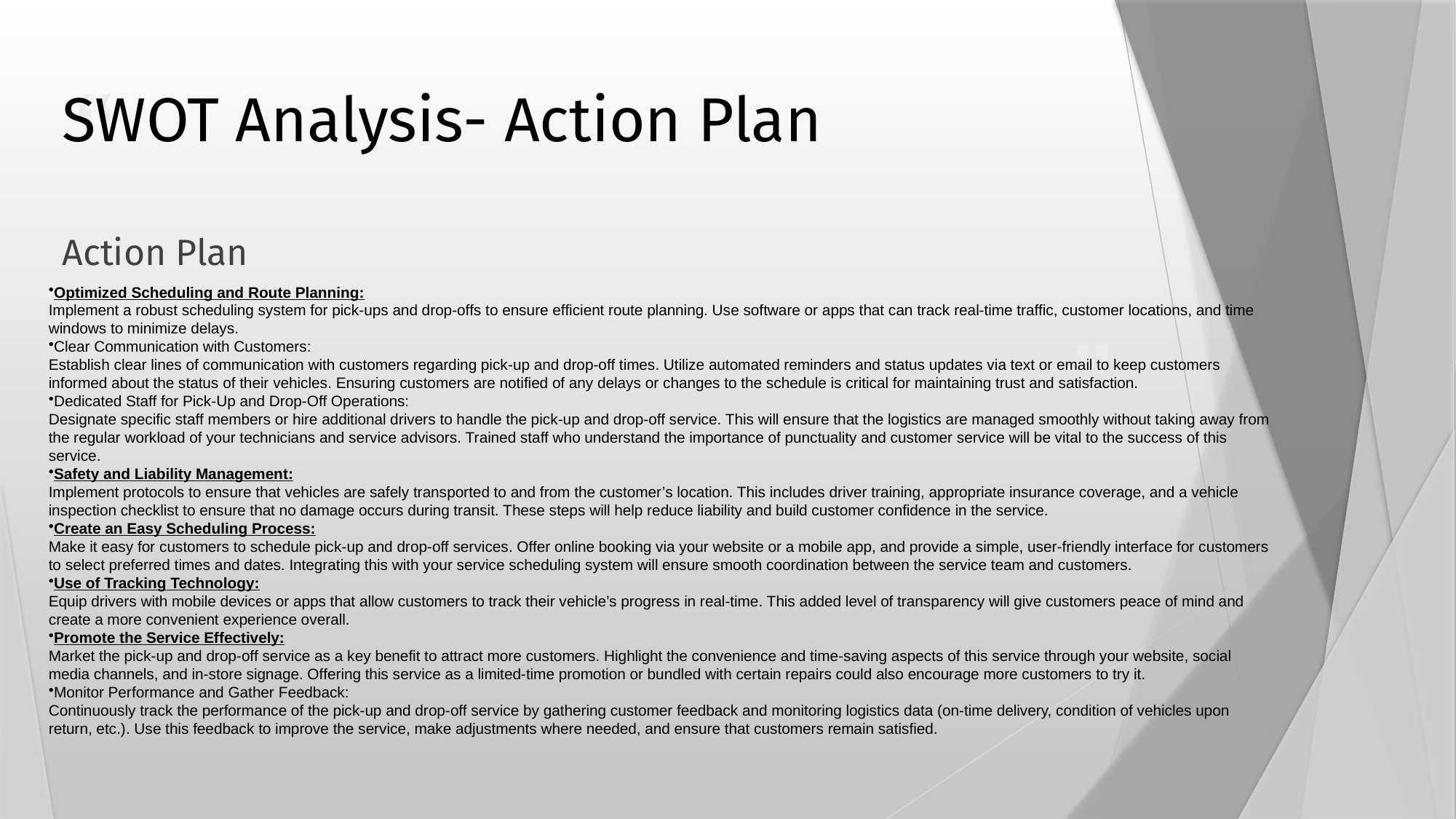

# SWOT Analysis- Action Plan
Action Plan
Optimized Scheduling and Route Planning:
Implement a robust scheduling system for pick-ups and drop-offs to ensure efficient route planning. Use software or apps that can track real-time traffic, customer locations, and time windows to minimize delays.
Clear Communication with Customers:
Establish clear lines of communication with customers regarding pick-up and drop-off times. Utilize automated reminders and status updates via text or email to keep customers informed about the status of their vehicles. Ensuring customers are notified of any delays or changes to the schedule is critical for maintaining trust and satisfaction.
Dedicated Staff for Pick-Up and Drop-Off Operations:
Designate specific staff members or hire additional drivers to handle the pick-up and drop-off service. This will ensure that the logistics are managed smoothly without taking away from the regular workload of your technicians and service advisors. Trained staff who understand the importance of punctuality and customer service will be vital to the success of this service.
Safety and Liability Management:
Implement protocols to ensure that vehicles are safely transported to and from the customer’s location. This includes driver training, appropriate insurance coverage, and a vehicle inspection checklist to ensure that no damage occurs during transit. These steps will help reduce liability and build customer confidence in the service.
Create an Easy Scheduling Process:
Make it easy for customers to schedule pick-up and drop-off services. Offer online booking via your website or a mobile app, and provide a simple, user-friendly interface for customers to select preferred times and dates. Integrating this with your service scheduling system will ensure smooth coordination between the service team and customers.
Use of Tracking Technology:
Equip drivers with mobile devices or apps that allow customers to track their vehicle’s progress in real-time. This added level of transparency will give customers peace of mind and create a more convenient experience overall.
Promote the Service Effectively:
Market the pick-up and drop-off service as a key benefit to attract more customers. Highlight the convenience and time-saving aspects of this service through your website, social media channels, and in-store signage. Offering this service as a limited-time promotion or bundled with certain repairs could also encourage more customers to try it.
Monitor Performance and Gather Feedback:
Continuously track the performance of the pick-up and drop-off service by gathering customer feedback and monitoring logistics data (on-time delivery, condition of vehicles upon return, etc.). Use this feedback to improve the service, make adjustments where needed, and ensure that customers remain satisfied.